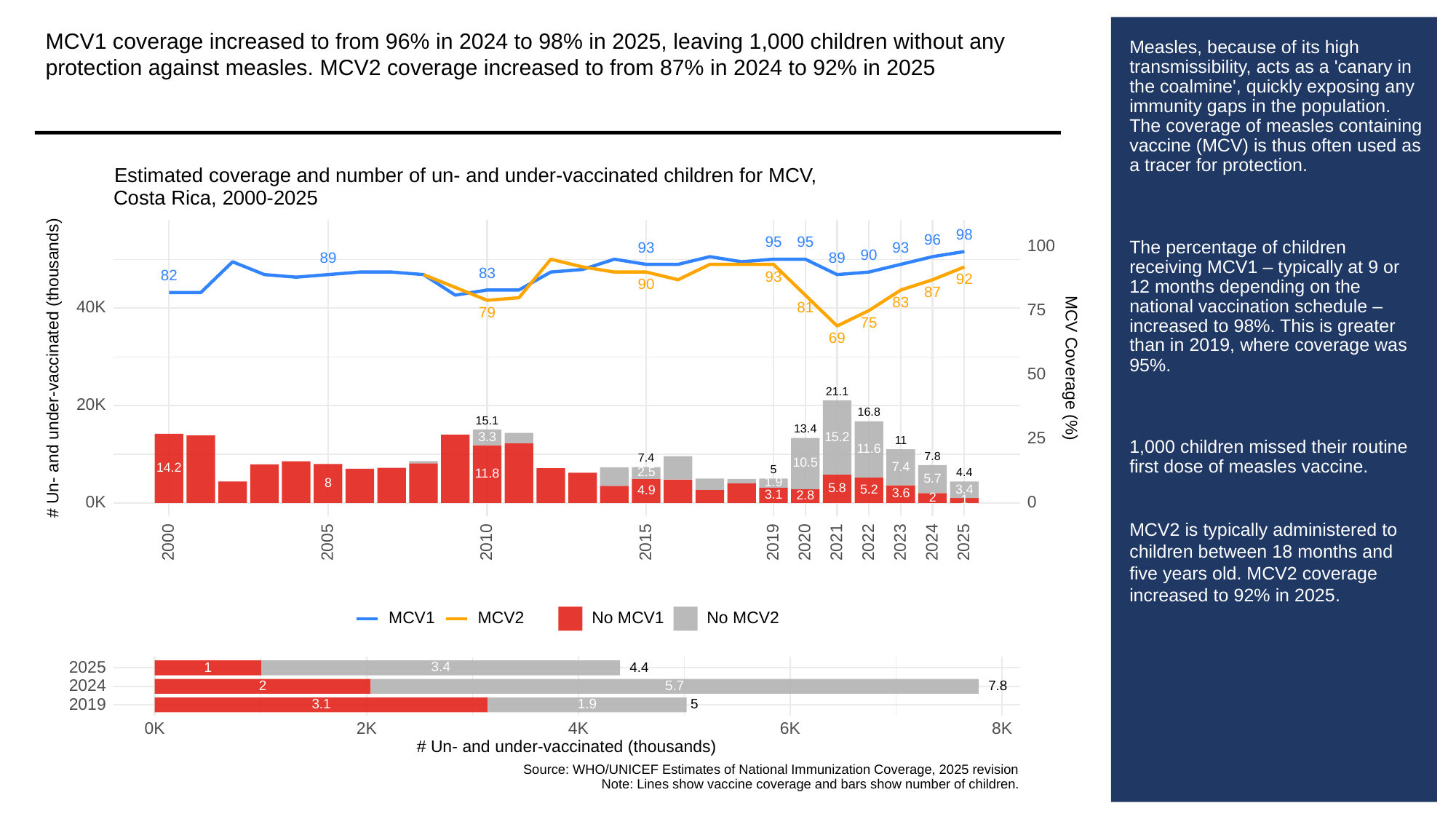

MCV1 coverage increased to from 96% in 2024 to 98% in 2025, leaving 1,000 children without any protection against measles. MCV2 coverage increased to from 87% in 2024 to 92% in 2025
# Measles, because of its high transmissibility, acts as a 'canary in the coalmine', quickly exposing any immunity gaps in the population. The coverage of measles containing vaccine (MCV) is thus often used as a tracer for protection.

The percentage of children receiving MCV1 – typically at 9 or 12 months depending on the national vaccination schedule – increased to 98%. This is greater than in 2019, where coverage was 95%.

1,000 children missed their routine first dose of measles vaccine.

MCV2 is typically administered to children between 18 months and five years old. MCV2 coverage increased to 92% in 2025.

Estimated coverage and number of un- and under-vaccinated children for MCV,
Costa Rica, 2000-2025

98
96
95
95
100
93
93
90

89
89

83
82
93
92
90
87
83
40K
81
75
79

75
69

# Un- and under-vaccinated (thousands)
MCV Coverage (%)
50
21.1
20K

16.8
15.1

13.4

3.3
25
15.2

11

11.6

7.8

7.4

10.5

7.4

14.2

5

2.5

4.4
11.8

5.7

1.9

8

5.8
3.4

5.2

4.9

3.6

3.1
2.8

2
1
0K
0

2023
2000
2005
2010
2015
2019
2020
2021
2022
2024
2025

MCV1
MCV2
No MCV1
No MCV2

2025
3.4
1
4.4

2024
7.8
2
5.7

2019
3.1
1.9
5

0K
6K
8K
2K
4K
# Un- and under-vaccinated (thousands)
Source: WHO/UNICEF Estimates of National Immunization Coverage, 2025 revision
Note: Lines show vaccine coverage and bars show number of children.